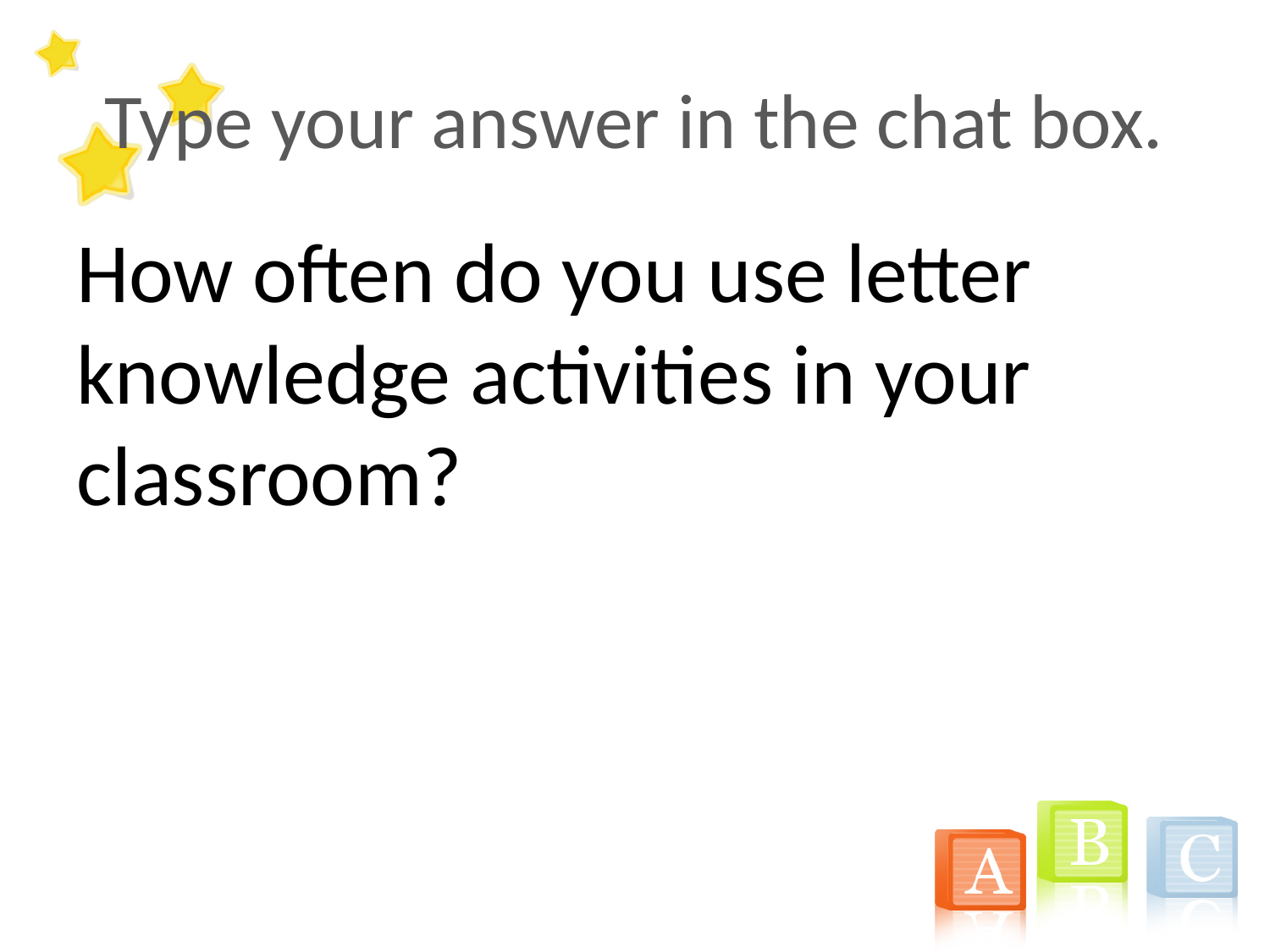

# Type your answer in the chat box.
How often do you use letter knowledge activities in your classroom?